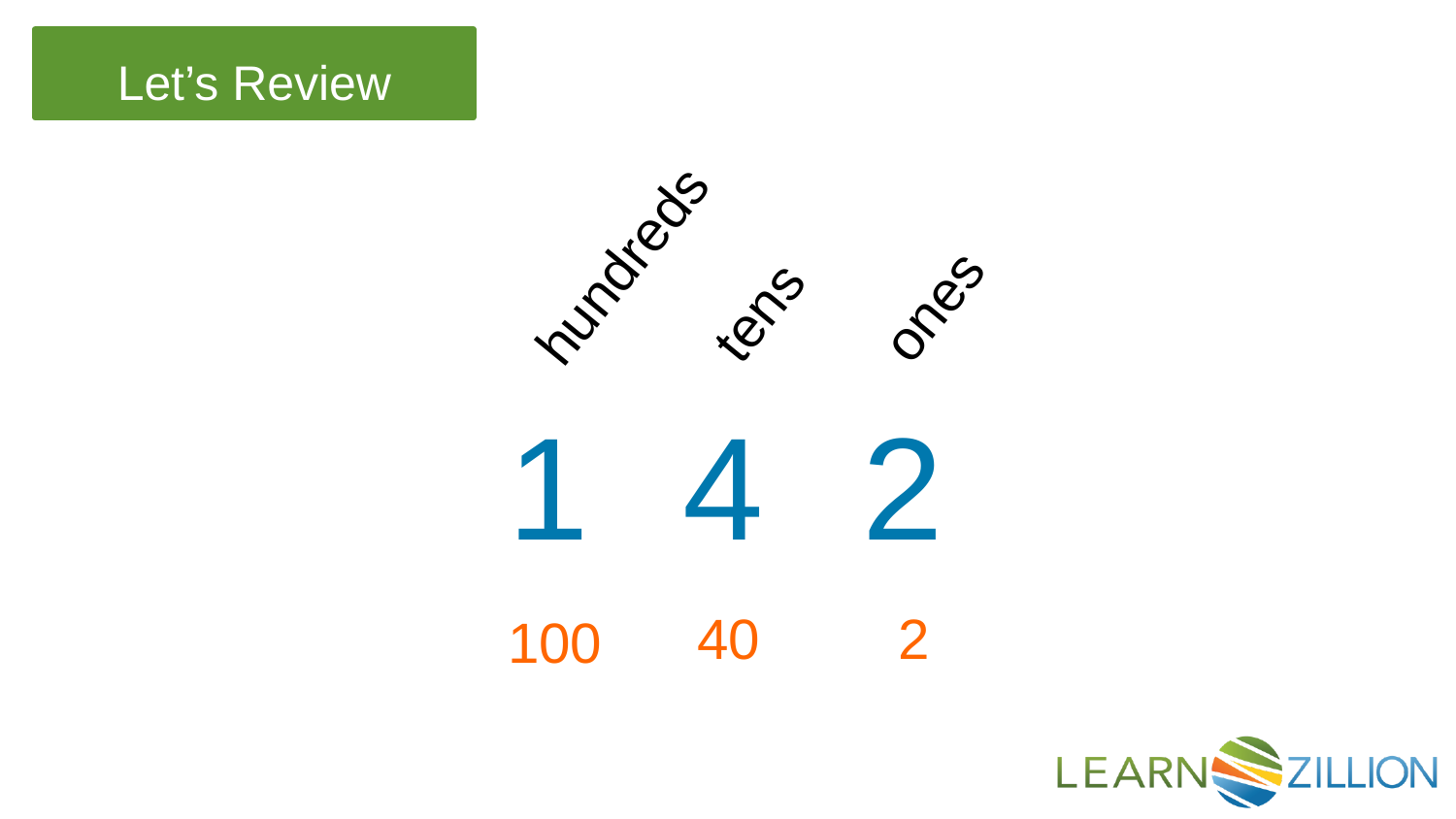

hundreds
ones
tens
1
4
2
40
2
100